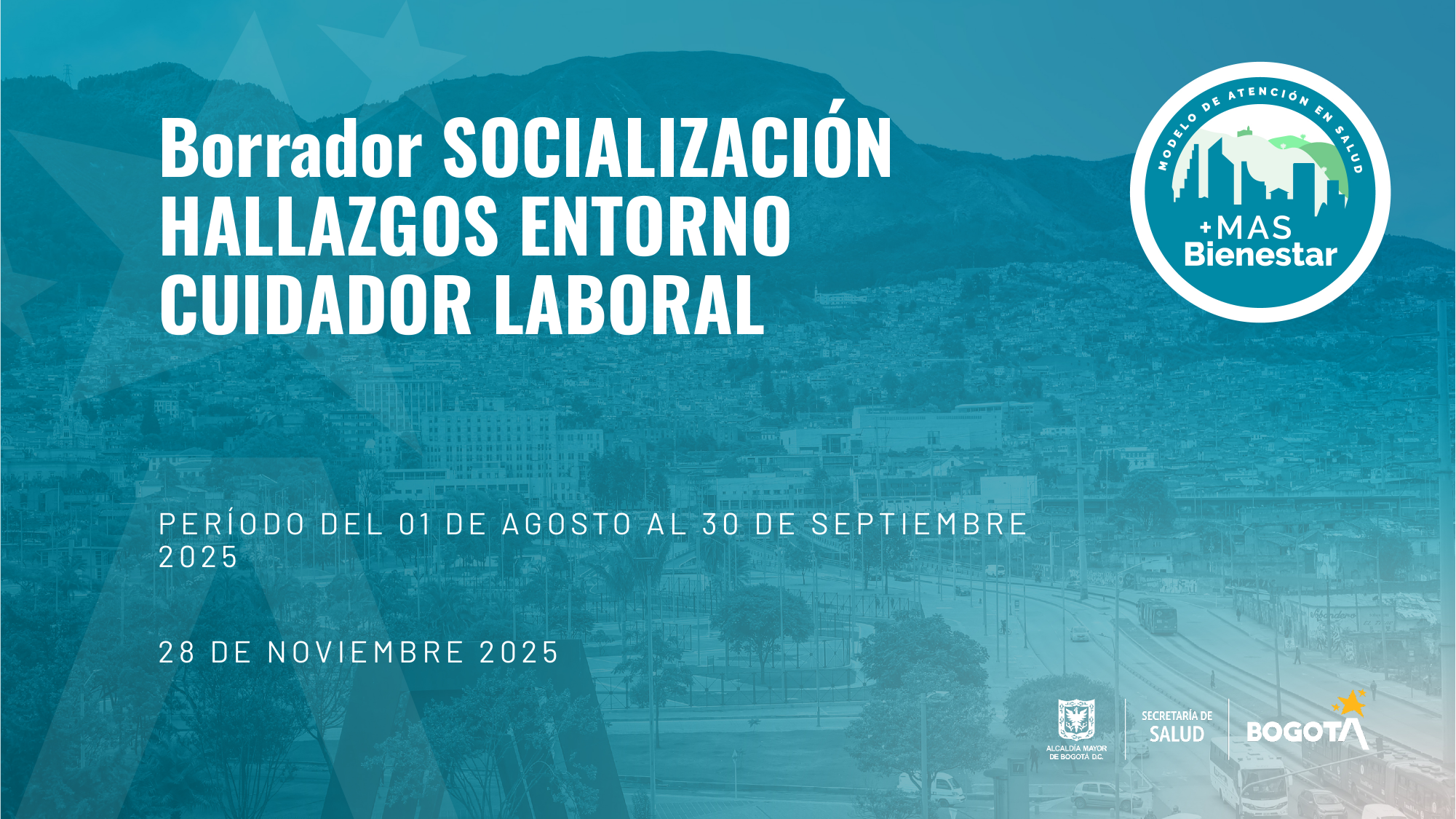

# Borrador SOCIALIZACIÓN HALLAZGOS ENTORNO CUIDADOR LABORAL
PERÍODO DEL 01 DE AGOSTO AL 30 DE SEPTIEMBRE 2025

28 DE NOVIEMBRE 2025